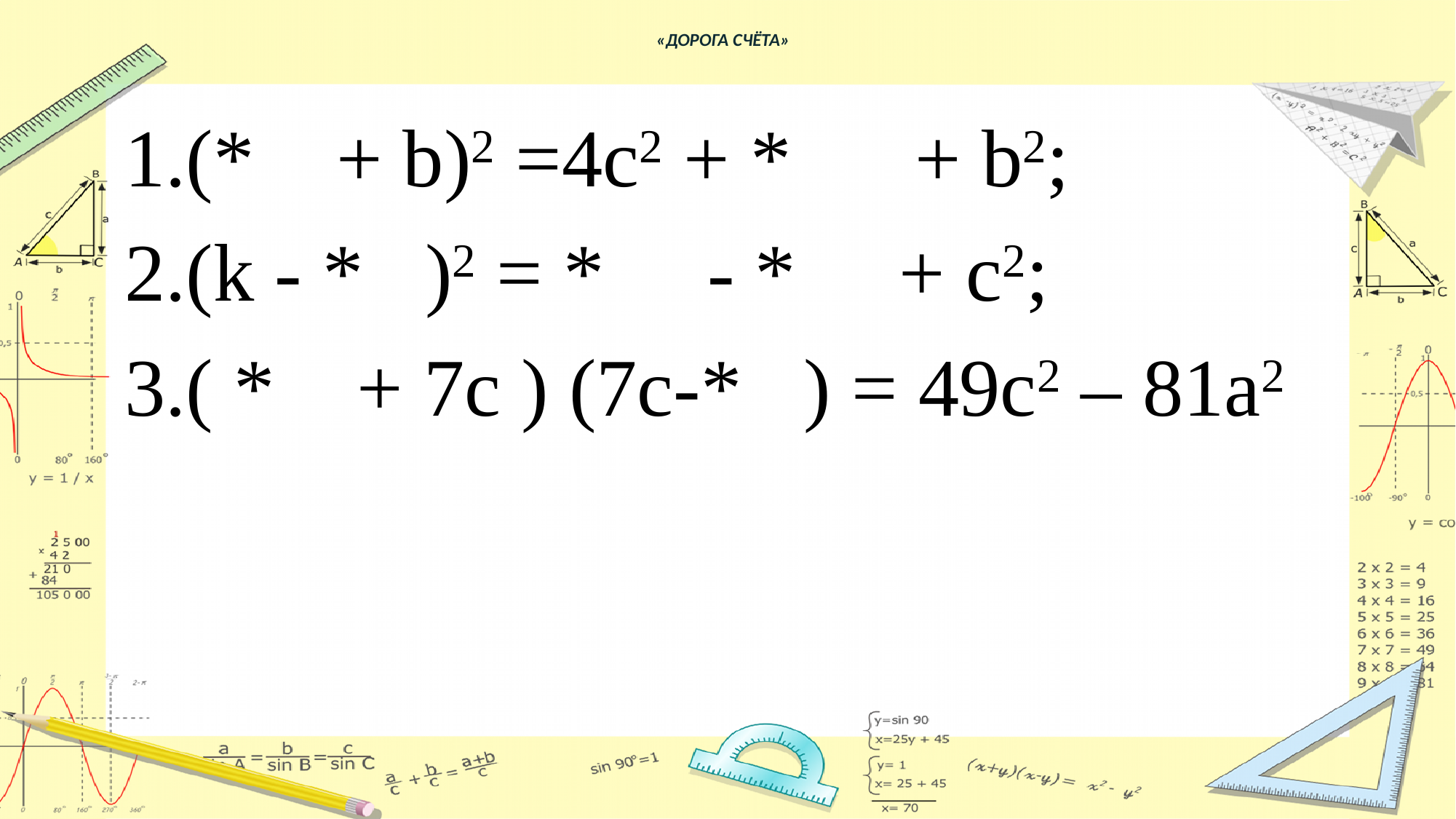

# «ДОРОГА СЧЁТА»
(*    + b)2 =4c2 + *      + b2;
(k - *   )2 = *     - *     + c2;
( *    + 7c ) (7c-*   ) = 49c2 – 81a2